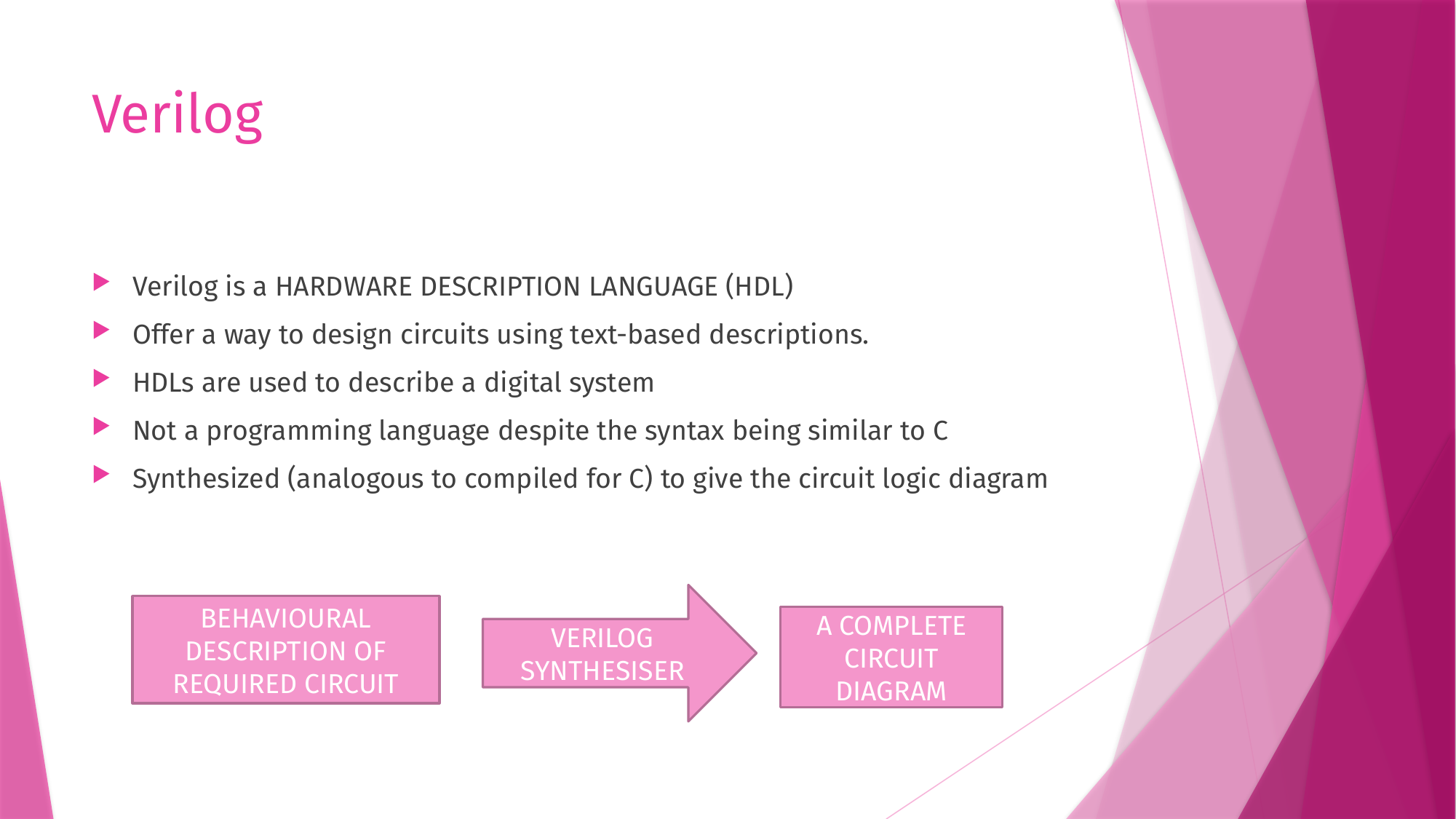

# Verilog

Verilog is a HARDWARE DESCRIPTION LANGUAGE (HDL)
Offer a way to design circuits using text-based descriptions.
HDLs are used to describe a digital system
Not a programming language despite the syntax being similar to C
Synthesized (analogous to compiled for C) to give the circuit logic diagram
VERILOG SYNTHESISER
BEHAVIOURAL DESCRIPTION OF REQUIRED CIRCUIT
A COMPLETE CIRCUIT DIAGRAM